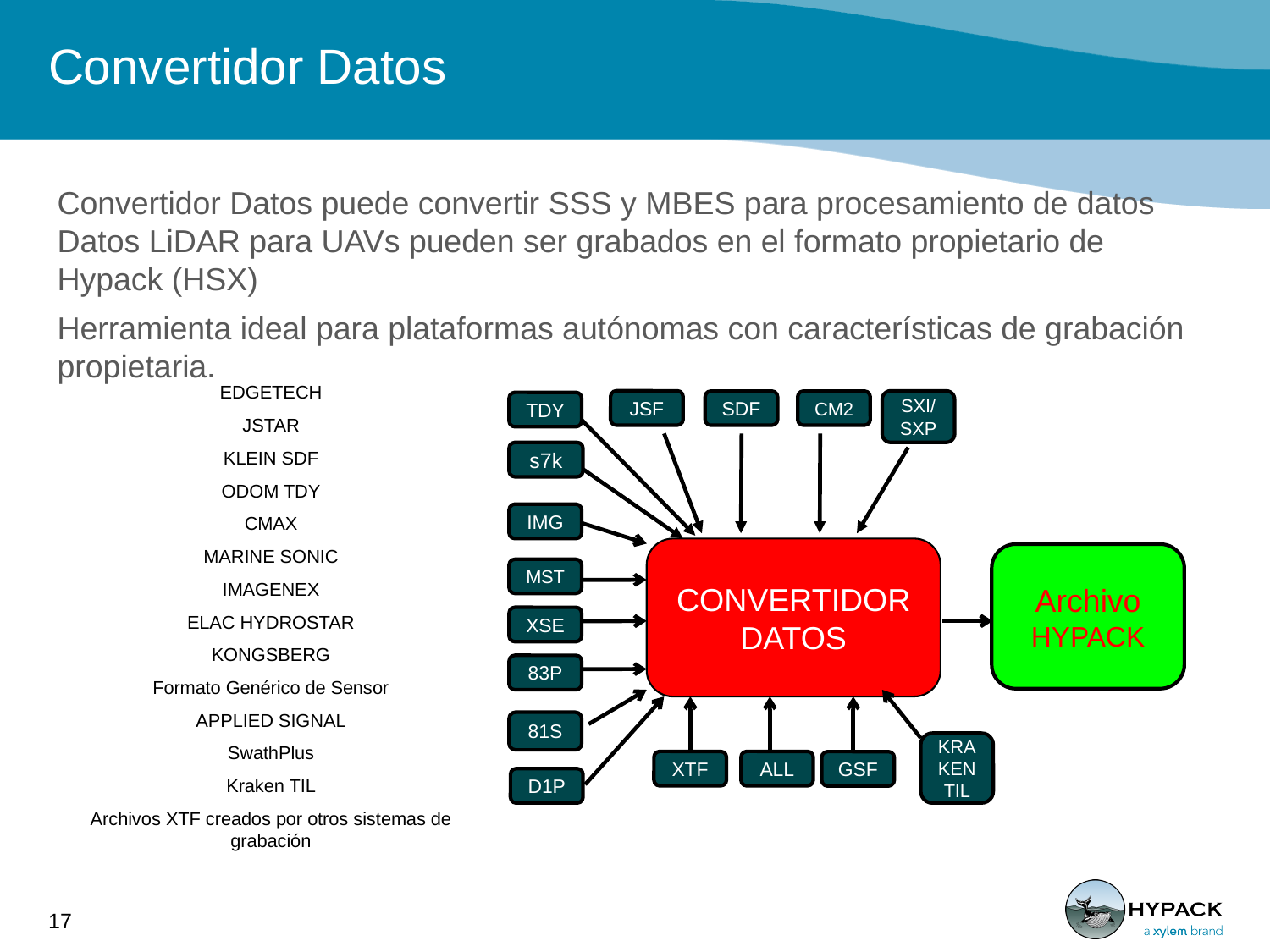

# Convertidor Datos
Convertidor Datos puede convertir SSS y MBES para procesamiento de datos Datos LiDAR para UAVs pueden ser grabados en el formato propietario de Hypack (HSX)
Herramienta ideal para plataformas autónomas con características de grabación propietaria.
EDGETECH
JSTAR
KLEIN SDF
ODOM TDY
CMAX
MARINE SONIC
IMAGENEX
ELAC HYDROSTAR
KONGSBERG
Formato Genérico de Sensor
APPLIED SIGNAL
SwathPlus
Kraken TIL
Archivos XTF creados por otros sistemas de grabación
JSF
SXI/ SXP
SDF
CM2
TDY

s7k

IMG
CONVERTIDOR DATOS
Archivo HYPACK
MST
XSE
83P
81S
KRAKEN TIL
XTF
ALL
GSF
D1P
17